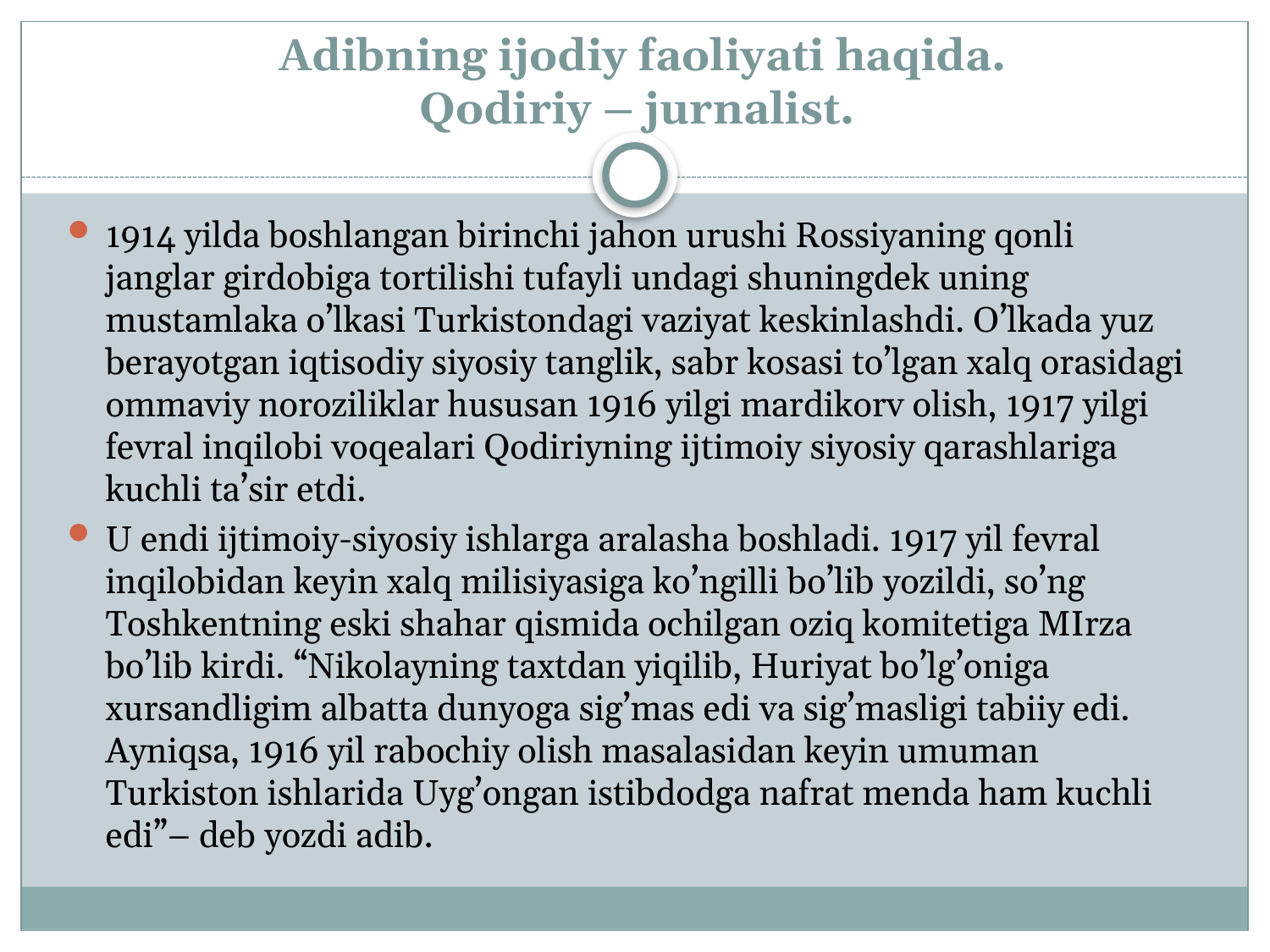

# Adibning ijodiy faoliyati haqida. Qodiriy – jurnalist.
1914 yilda boshlangan birinchi jahon urushi Rossiyaning qonli janglar girdobiga tortilishi tufayli undagi shuningdek uning mustamlaka o’lkasi Turkistondagi vaziyat keskinlashdi. O’lkada yuz berayotgan iqtisodiy siyosiy tanglik, sabr kosasi to’lgan xalq orasidagi ommaviy noroziliklar hususan 1916 yilgi mardikorv olish, 1917 yilgi fevral inqilobi voqealari Qodiriyning ijtimoiy siyosiy qarashlariga kuchli ta’sir etdi.
U endi ijtimoiy-siyosiy ishlarga aralasha boshladi. 1917 yil fevral inqilobidan keyin xalq milisiyasiga ko’ngilli bo’lib yozildi, so’ng Toshkentning eski shahar qismida ochilgan oziq komitetiga MIrza bo’lib kirdi. “Nikolayning taxtdan yiqilib, Huriyat bo’lg’oniga xursandligim albatta dunyoga sig’mas edi va sig’masligi tabiiy edi. Ayniqsa, 1916 yil rabochiy olish masalasidan keyin umuman Turkiston ishlarida Uyg’ongan istibdodga nafrat menda ham kuchli edi”– deb yozdi adib.